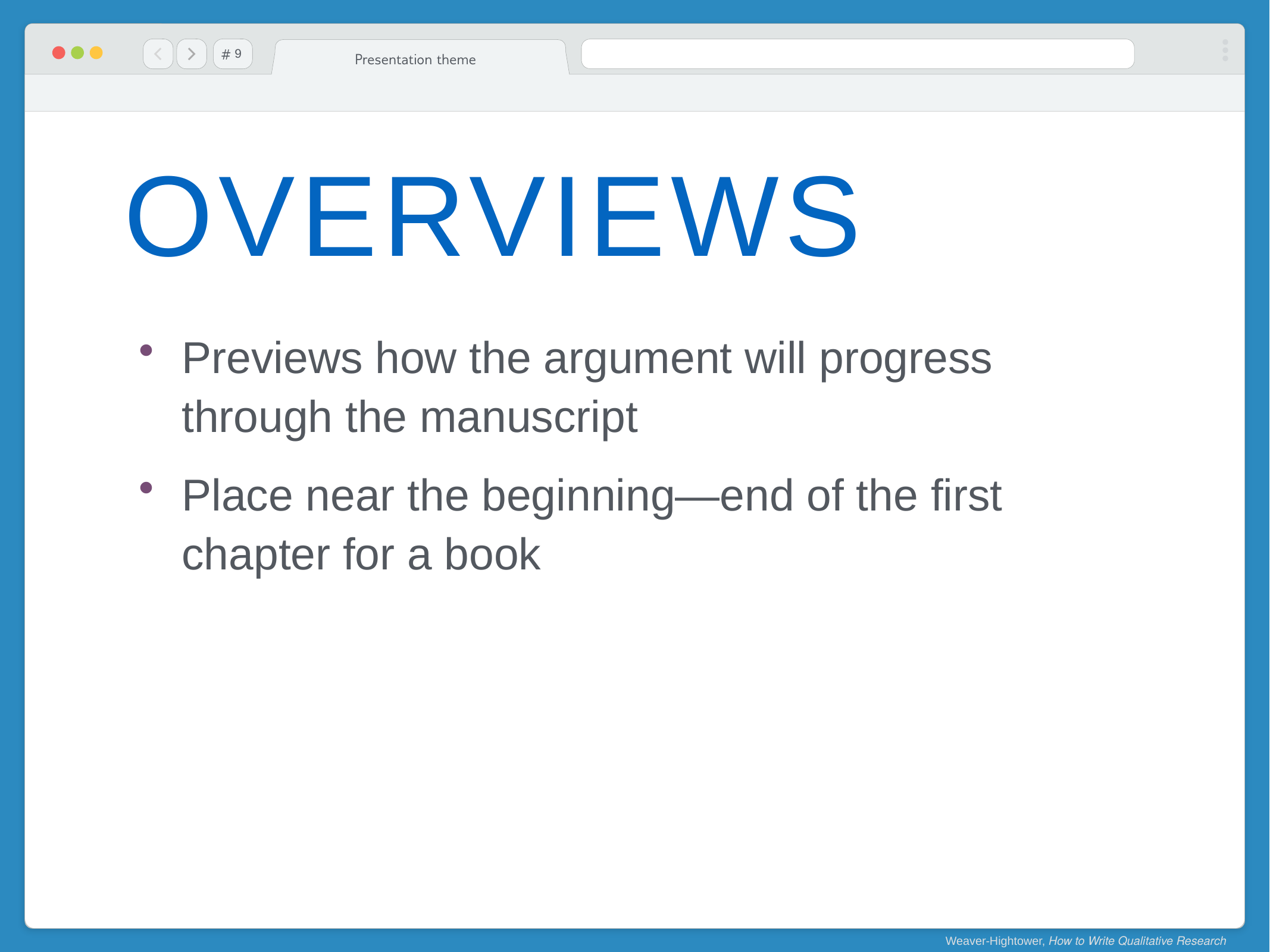

#
Presentation theme
9
# Overviews
Previews how the argument will progress through the manuscript
Place near the beginning—end of the first chapter for a book